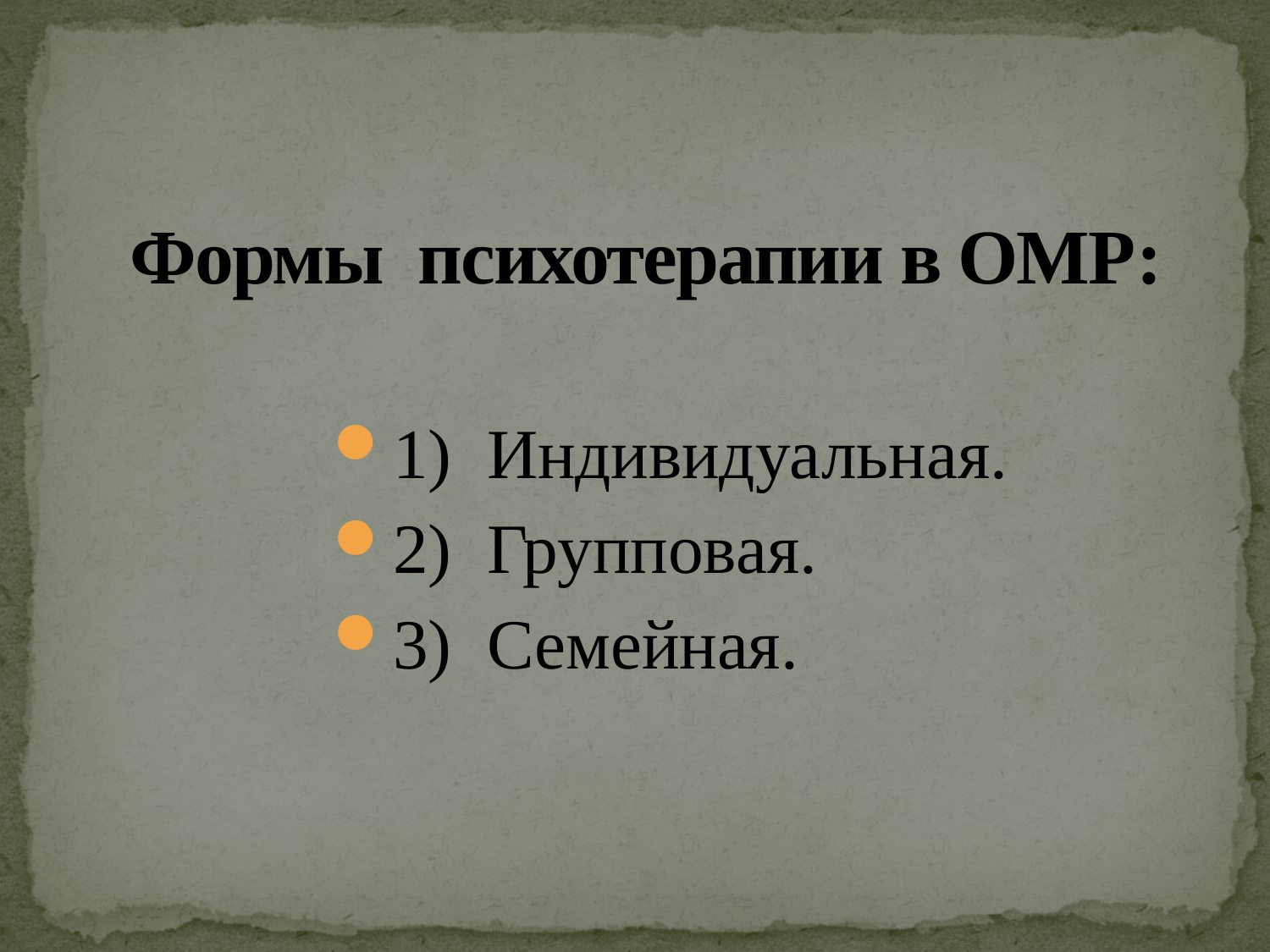

# Формы  психотерапии в ОМР:

1)  Индивидуальная.
2)  Групповая.
3)  Семейная.